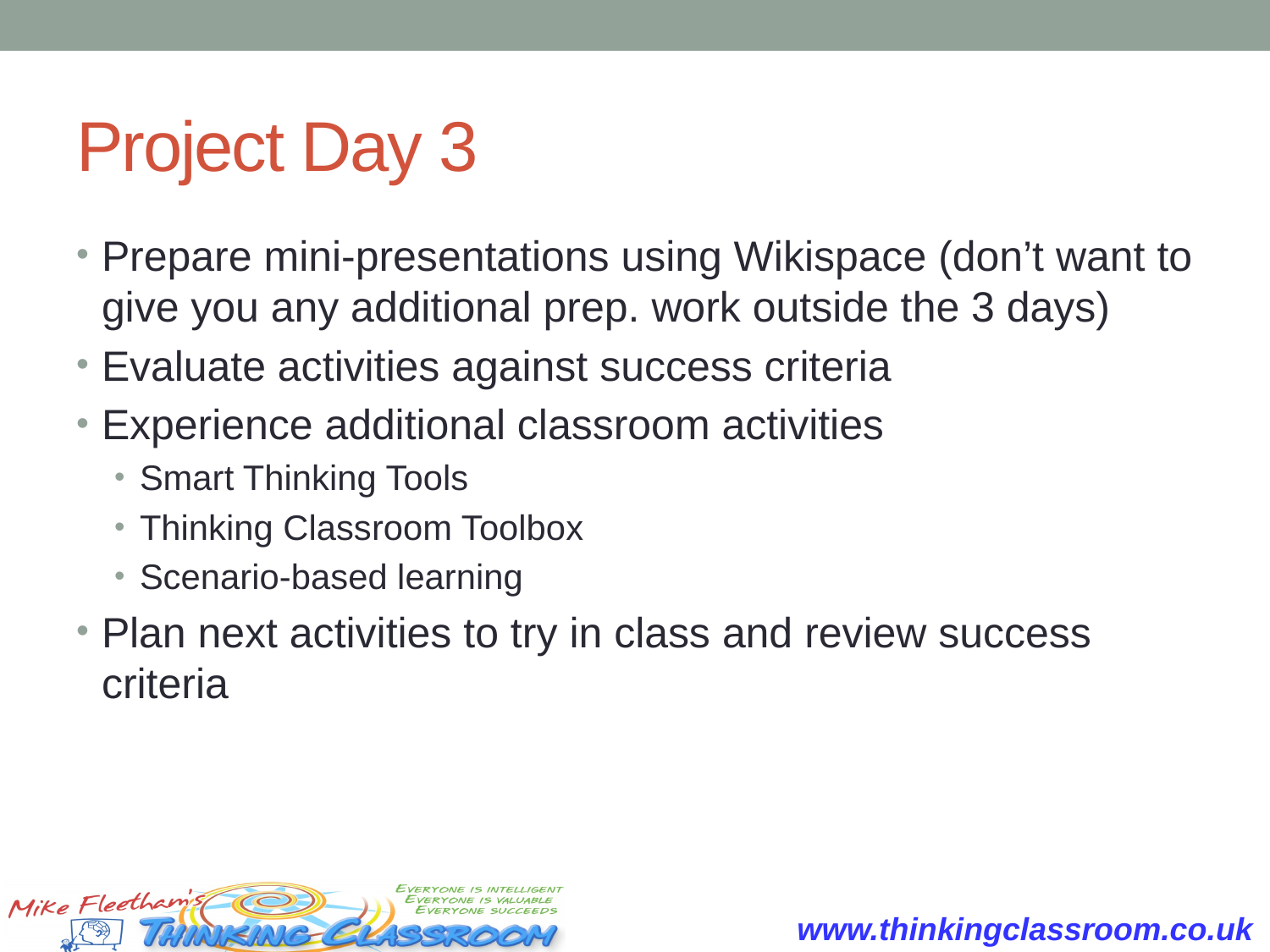

# Project Day 3
Prepare mini-presentations using Wikispace (don’t want to give you any additional prep. work outside the 3 days)
Evaluate activities against success criteria
Experience additional classroom activities
Smart Thinking Tools
Thinking Classroom Toolbox
Scenario-based learning
Plan next activities to try in class and review success criteria